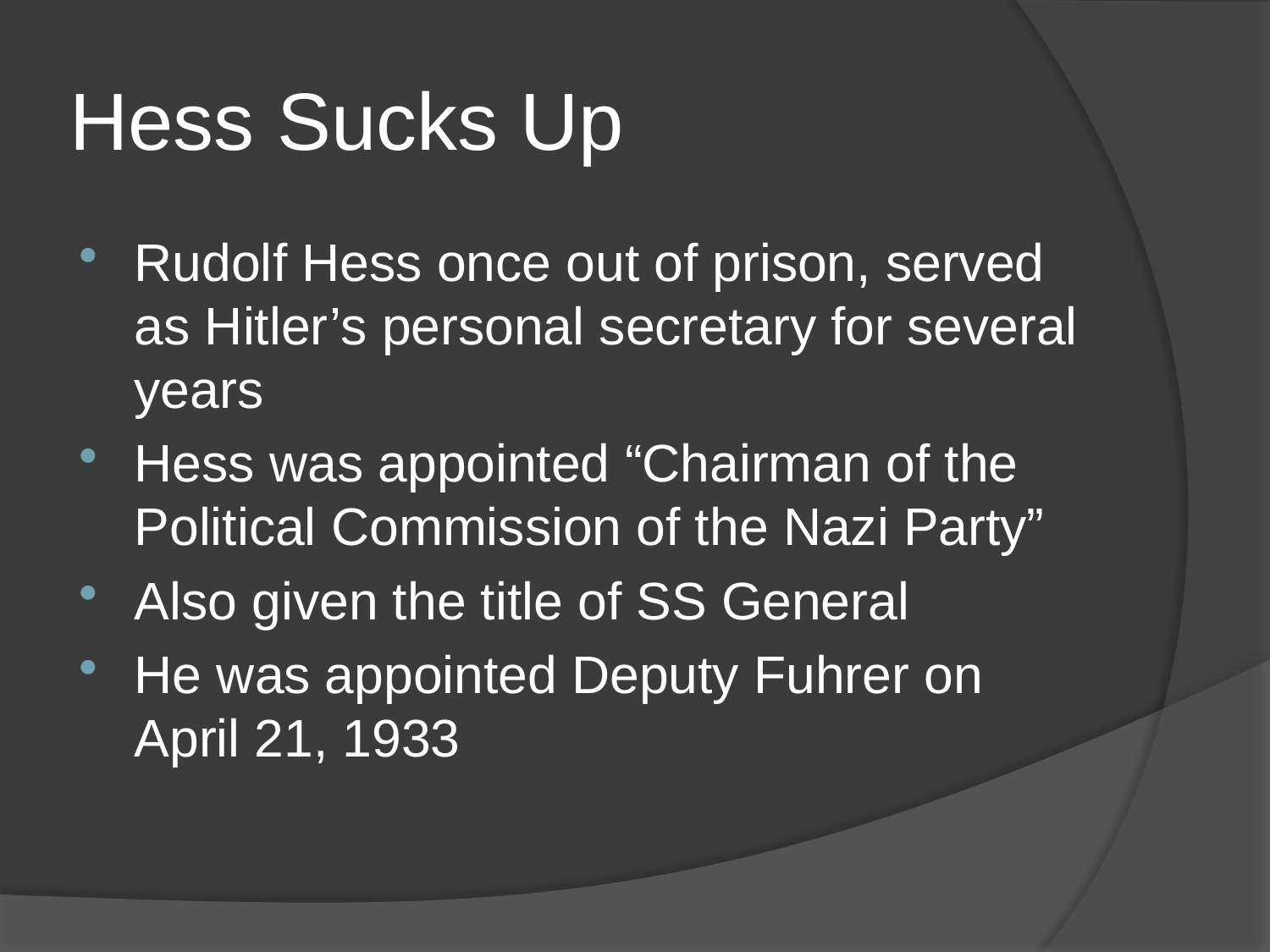

# Hess Sucks Up
Rudolf Hess once out of prison, served as Hitler’s personal secretary for several years
Hess was appointed “Chairman of the Political Commission of the Nazi Party”
Also given the title of SS General
He was appointed Deputy Fuhrer on April 21, 1933